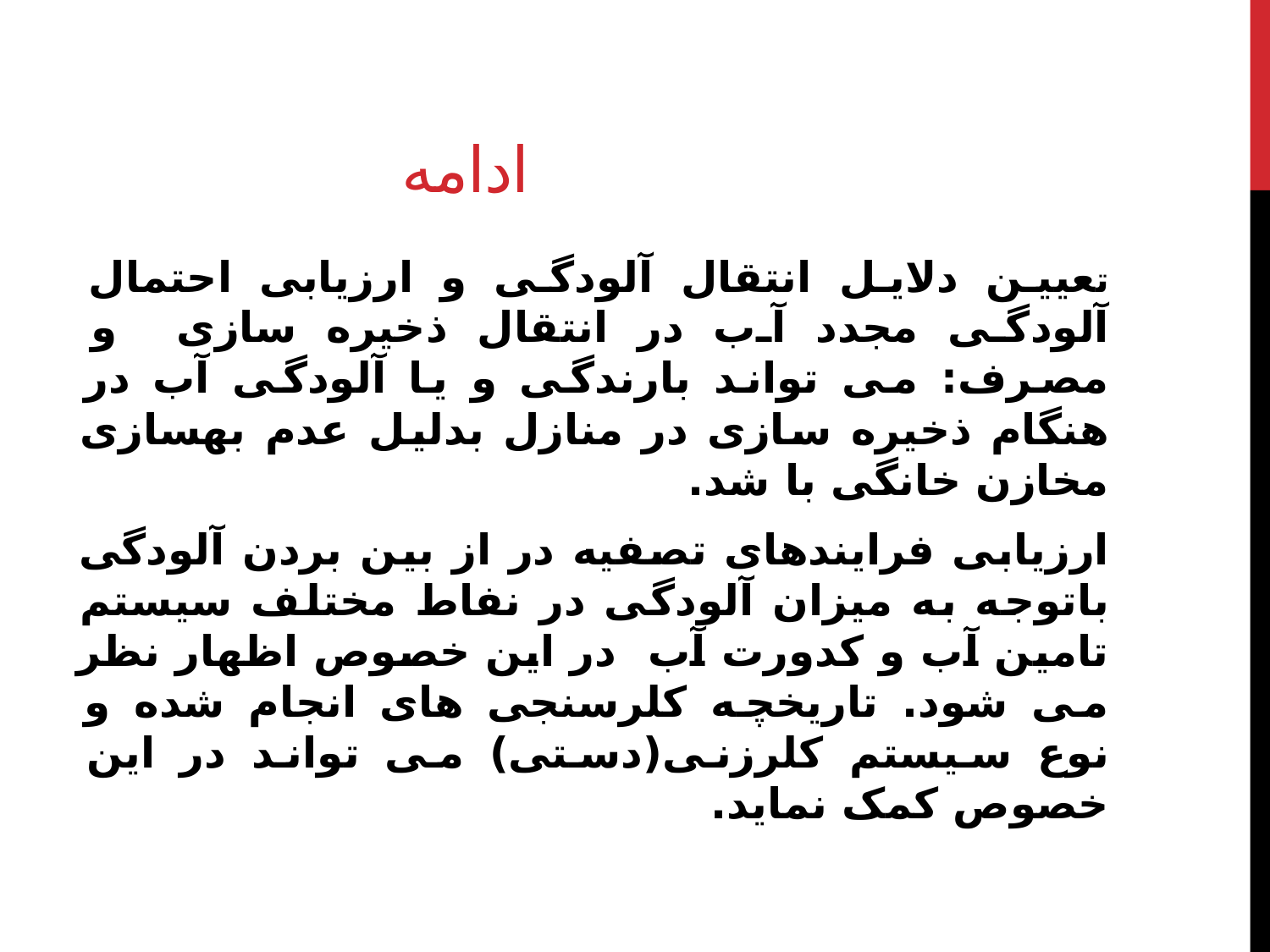

# ادامه
تعیین دلایل انتقال آلودگی و ارزیابی احتمال آلودگی مجدد آب در انتقال ذخیره سازی  و مصرف: می تواند بارندگی و یا آلودگی آب در هنگام ذخیره سازی در منازل بدلیل عدم بهسازی مخازن خانگی با شد.
ارزیابی فرایندهای تصفیه در از بین بردن آلودگی باتوجه به میزان آلودگی در نفاط مختلف سیستم تامین آب و کدورت آب  در این خصوص اظهار نظر می شود. تاریخچه کلرسنجی های انجام شده و نوع سیستم کلرزنی(دستی) می تواند در این خصوص کمک نماید.